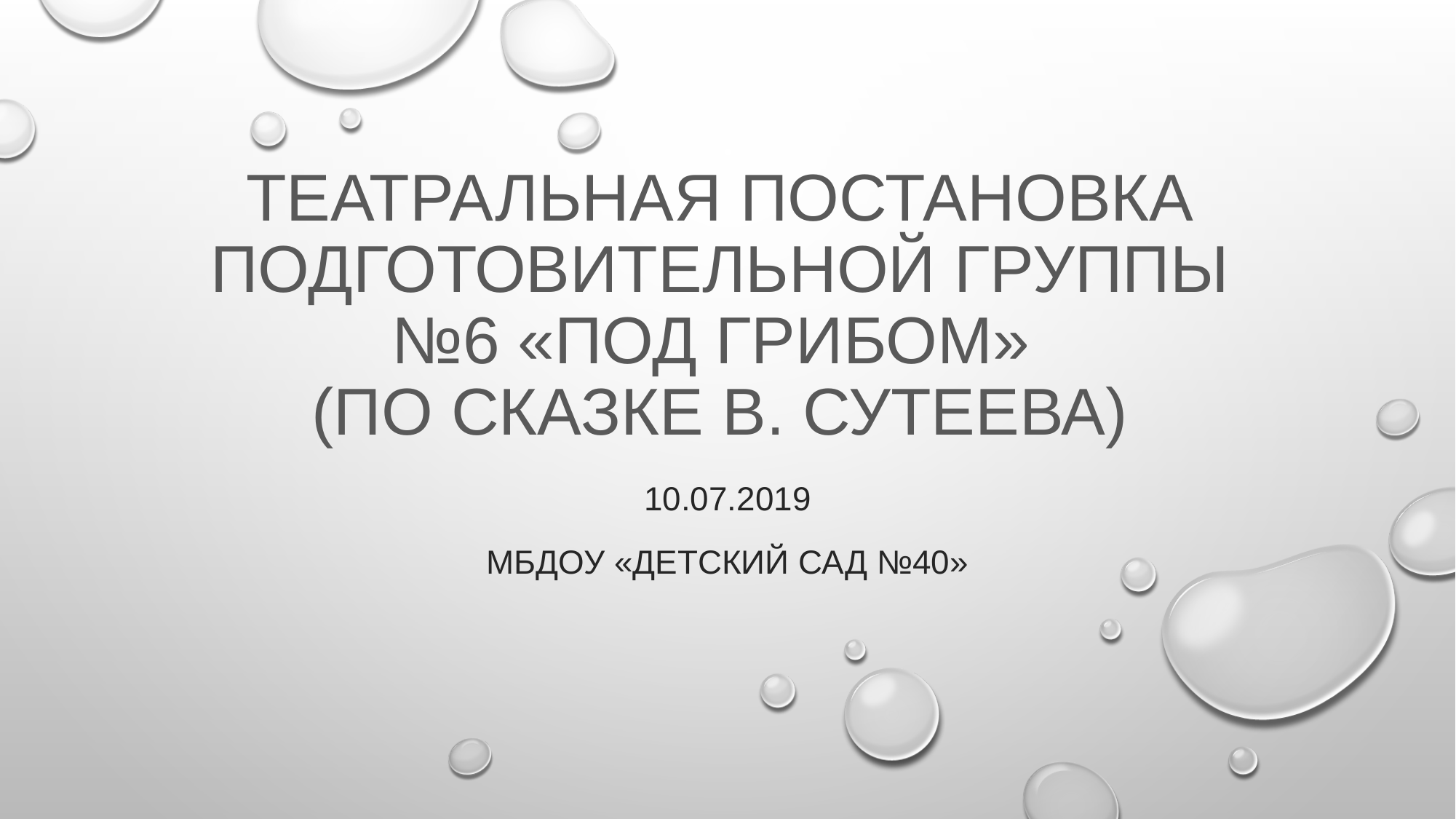

# Театральная постановка Подготовительной группы №6 «Под Грибом» (по сказке В. Сутеева)
10.07.2019
Мбдоу «детский сад №40»